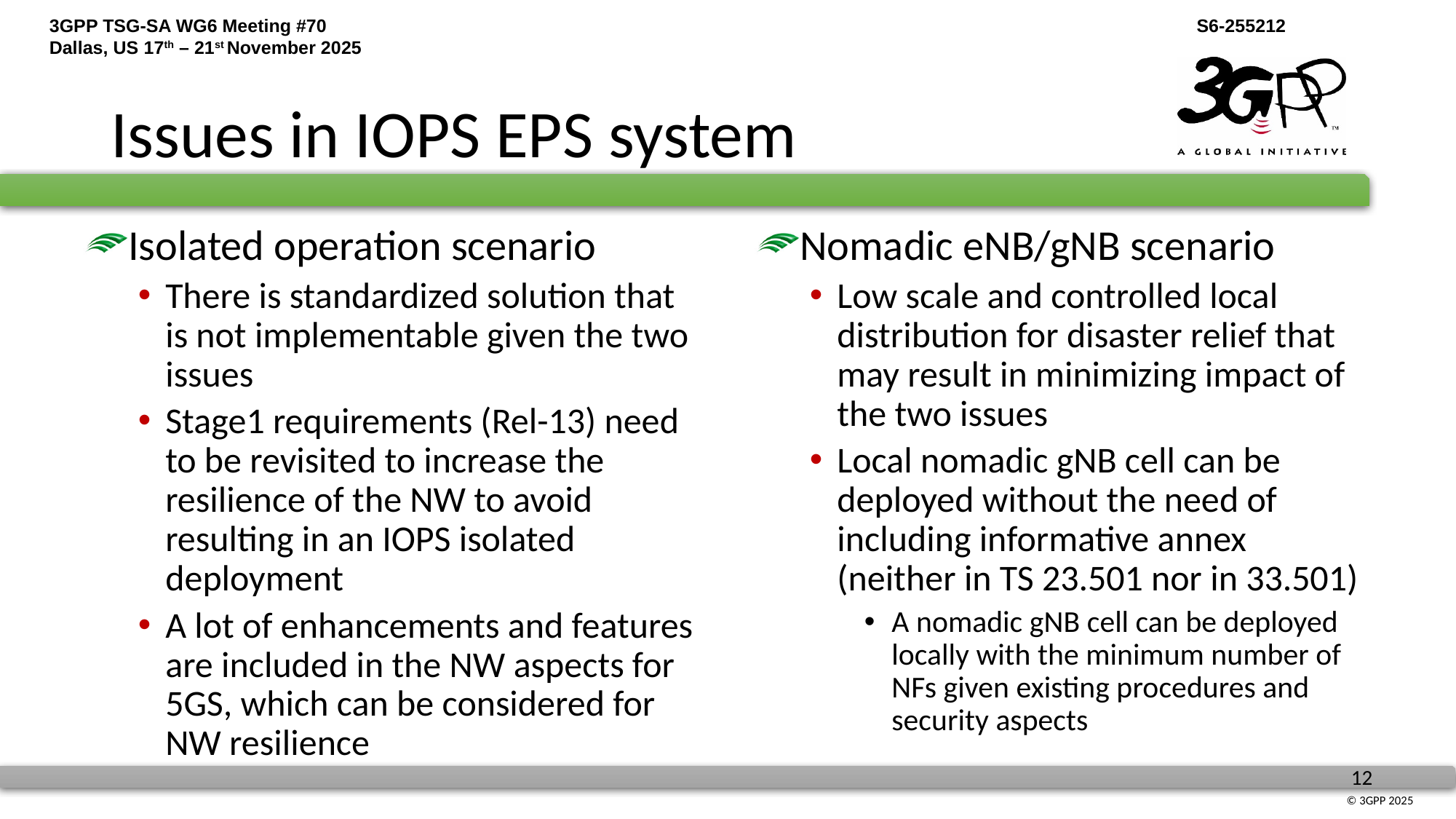

# Issues in IOPS EPS system
Isolated operation scenario
There is standardized solution that is not implementable given the two issues
Stage1 requirements (Rel-13) need to be revisited to increase the resilience of the NW to avoid resulting in an IOPS isolated deployment
A lot of enhancements and features are included in the NW aspects for 5GS, which can be considered for NW resilience
Nomadic eNB/gNB scenario
Low scale and controlled local distribution for disaster relief that may result in minimizing impact of the two issues
Local nomadic gNB cell can be deployed without the need of including informative annex (neither in TS 23.501 nor in 33.501)
A nomadic gNB cell can be deployed locally with the minimum number of NFs given existing procedures and security aspects